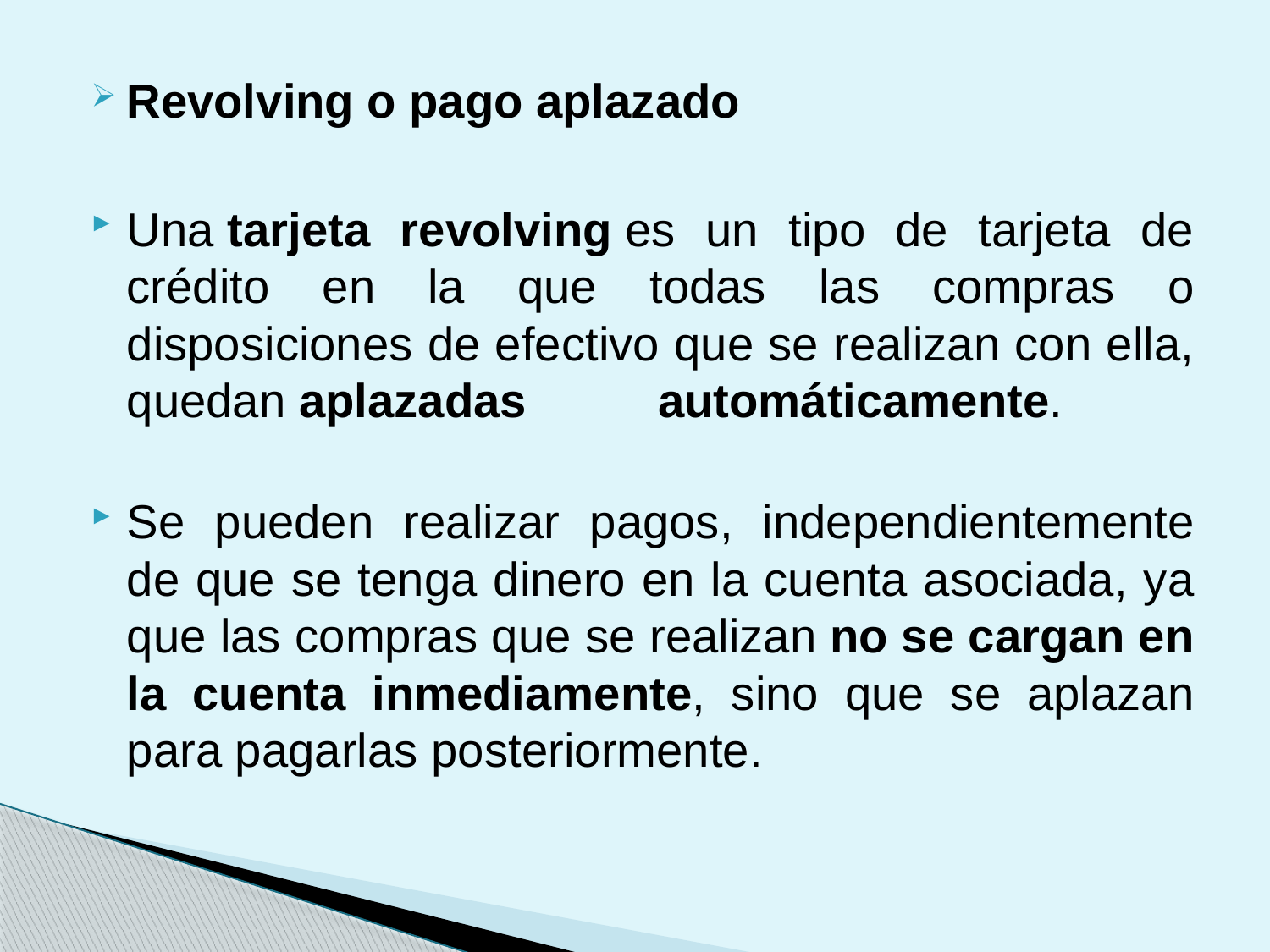

Revolving o pago aplazado

Una tarjeta revolving es un tipo de tarjeta de crédito en la que todas las compras o disposiciones de efectivo que se realizan con ella, quedan aplazadas automáticamente.
Se pueden realizar pagos, independientemente de que se tenga dinero en la cuenta asociada, ya que las compras que se realizan no se cargan en la cuenta inmediamente, sino que se aplazan para pagarlas posteriormente.